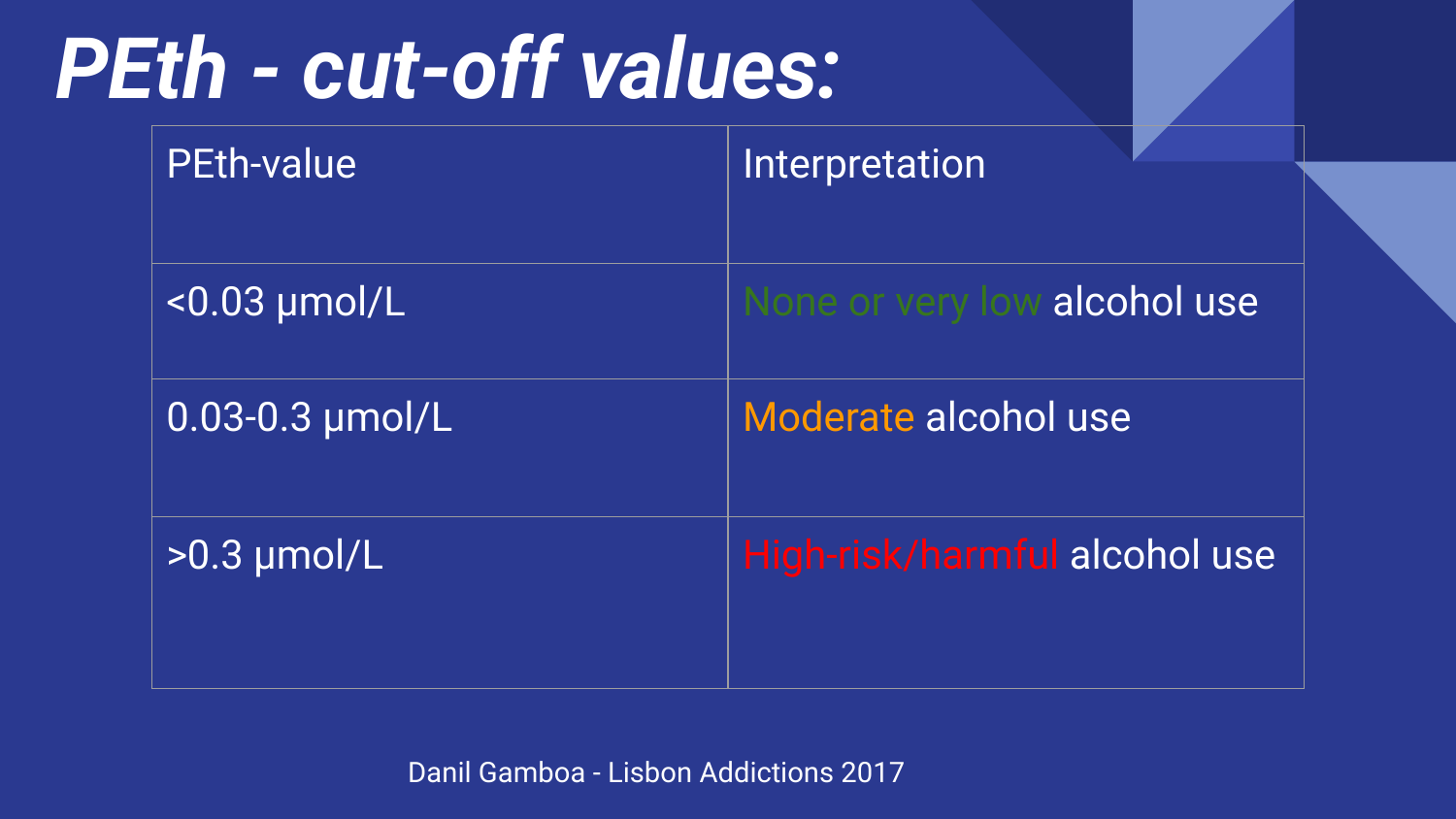

# PEth - cut-off values:

| PEth-value | Interpretation |
| --- | --- |
| <0.03 μmol/L | None or very low alcohol use |
| 0.03-0.3 μmol/L | Moderate alcohol use |
| >0.3 μmol/L | High-risk/harmful alcohol use |
Danil Gamboa - Lisbon Addictions 2017